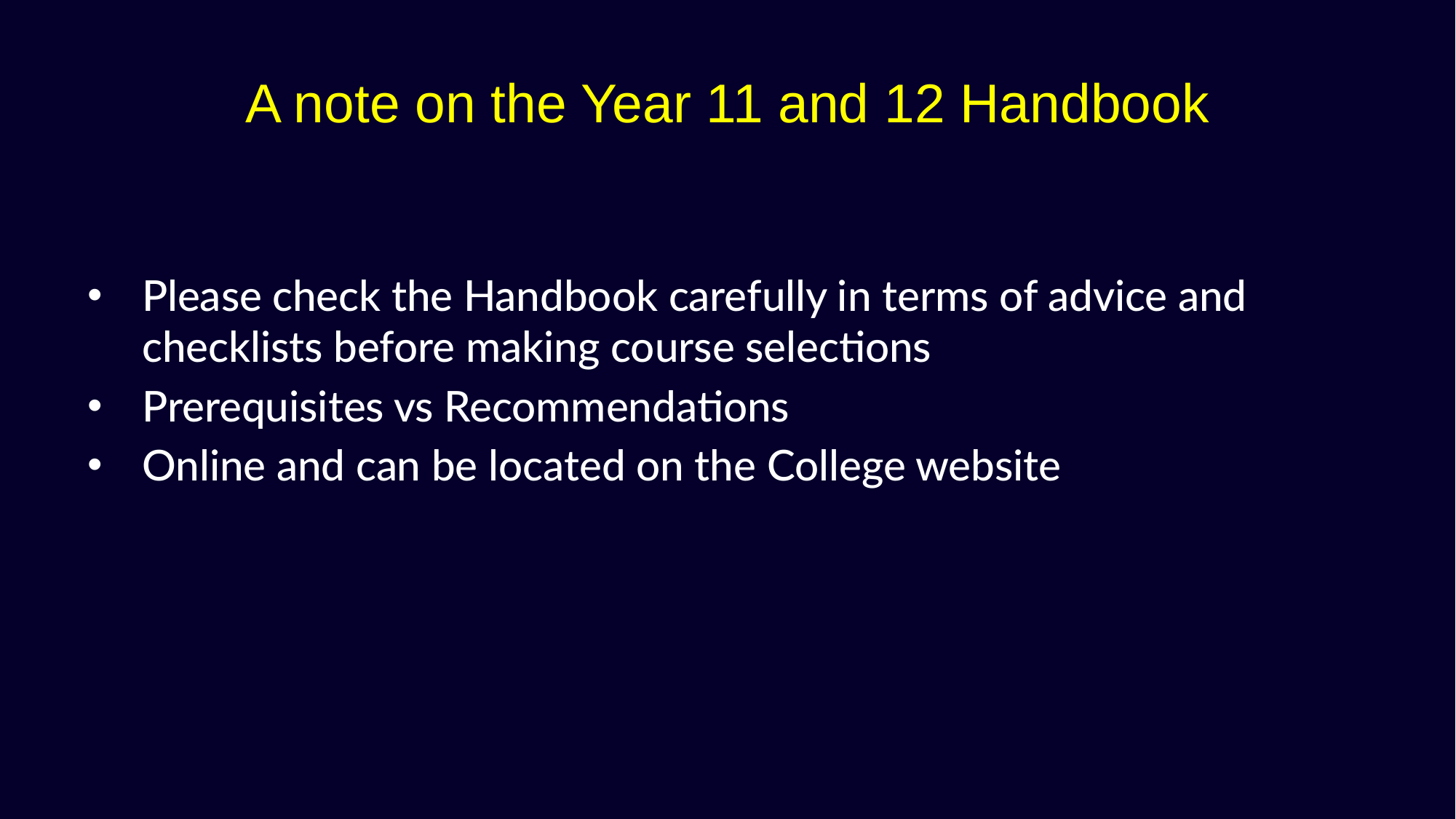

# A note on the Year 11 and 12 Handbook
Please check the Handbook carefully in terms of advice and checklists before making course selections
Prerequisites vs Recommendations
Online and can be located on the College website